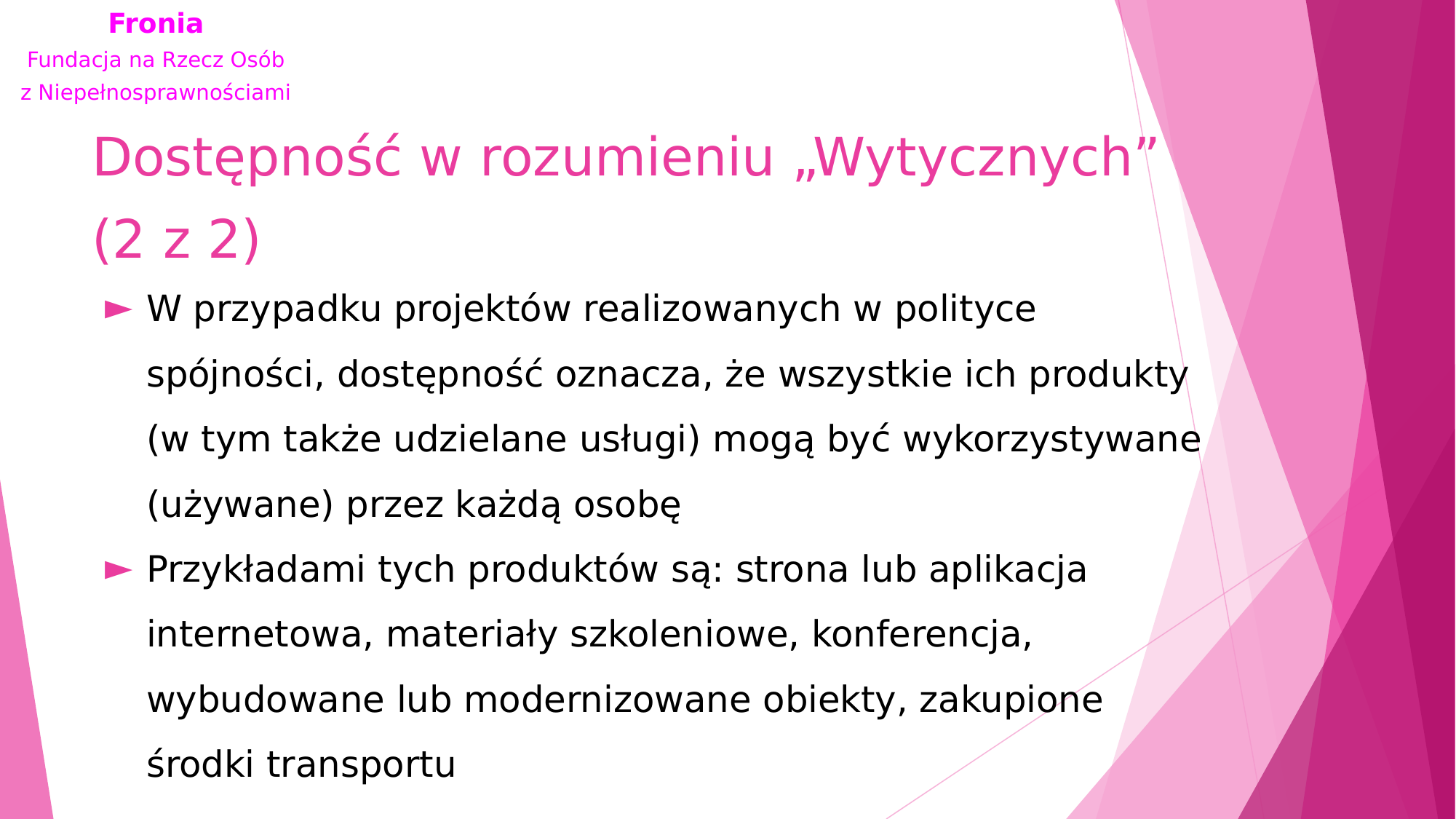

# Dostępność w rozumieniu „Wytycznych” (2 z 2)
W przypadku projektów realizowanych w polityce spójności, dostępność oznacza, że wszystkie ich produkty (w tym także udzielane usługi) mogą być wykorzystywane (używane) przez każdą osobę
Przykładami tych produktów są: strona lub aplikacja internetowa, materiały szkoleniowe, konferencja, wybudowane lub modernizowane obiekty, zakupione środki transportu